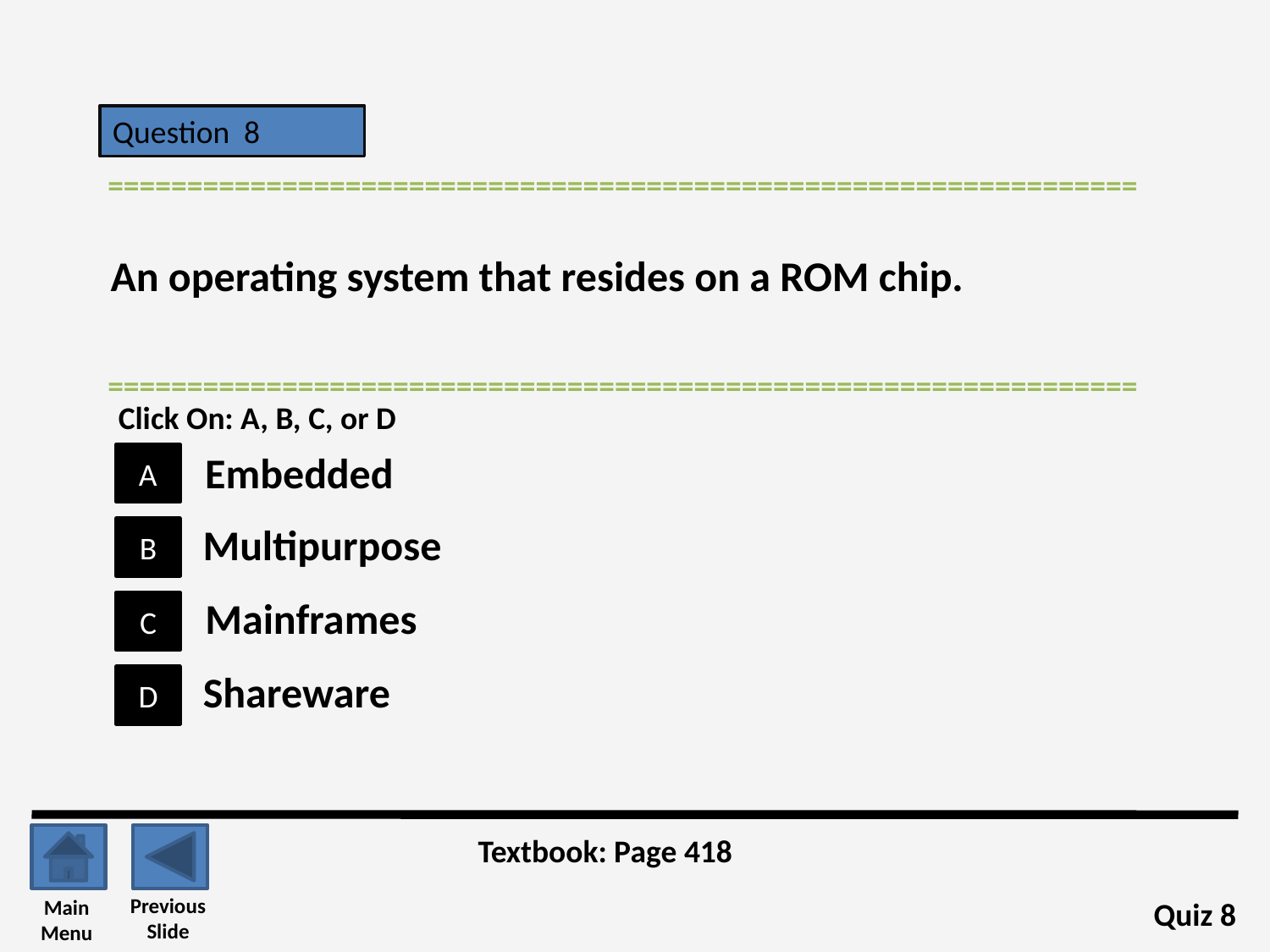

Question  8
=================================================================
An operating system that resides on a ROM chip.
=================================================================
Click On: A, B, C, or D

Embedded
A
Multipurpose
B
Mainframes
C
Shareware
D

Textbook: Page 418
Previous
Slide
Main
Menu
Quiz 8